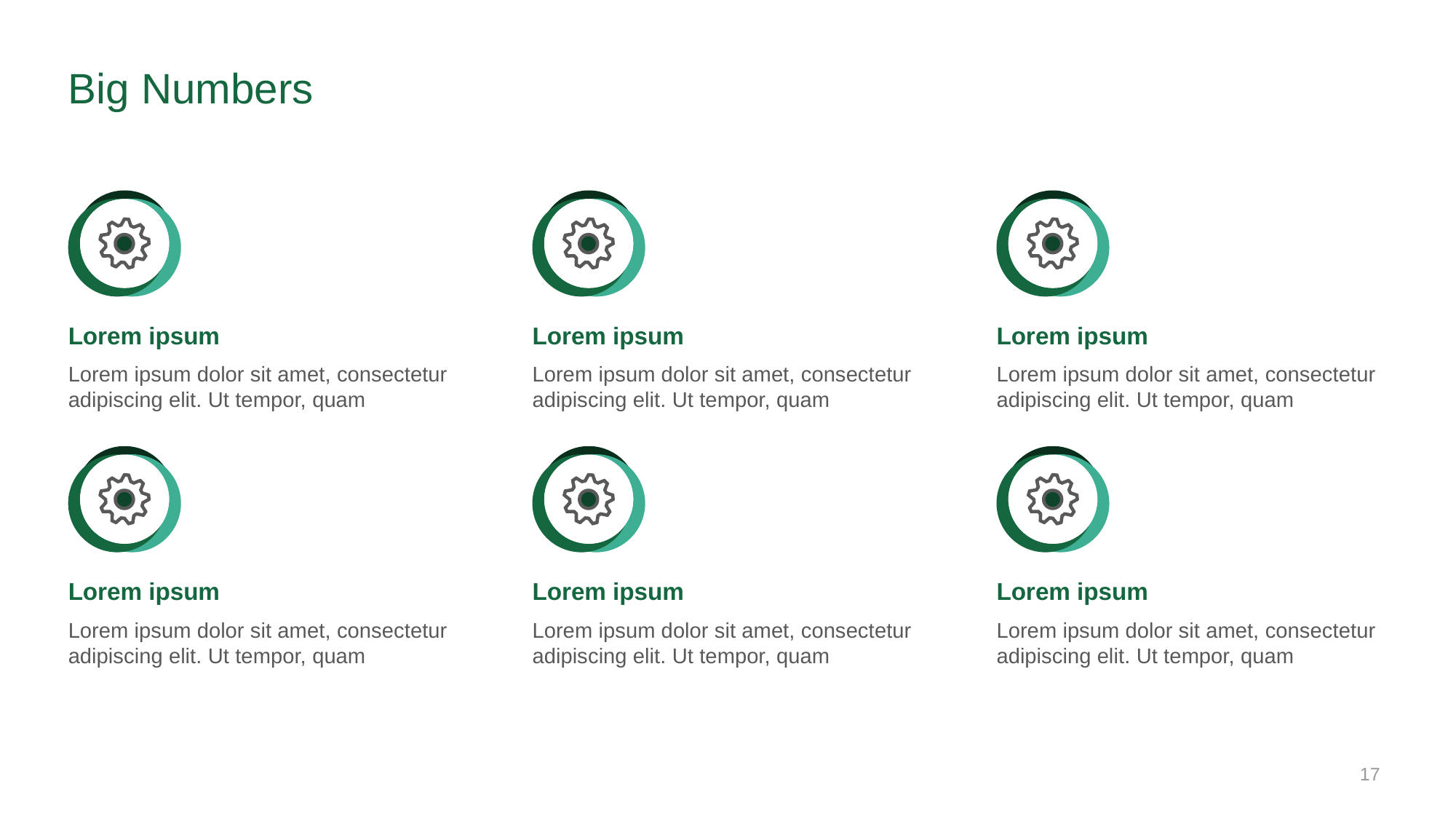

# Big Numbers

Lorem ipsum
Lorem ipsum dolor sit amet, consectetur adipiscing elit. Ut tempor, quam
Lorem ipsum
Lorem ipsum dolor sit amet, consectetur adipiscing elit. Ut tempor, quam
Lorem ipsum
Lorem ipsum dolor sit amet, consectetur adipiscing elit. Ut tempor, quam

Lorem ipsum
Lorem ipsum dolor sit amet, consectetur adipiscing elit. Ut tempor, quam
Lorem ipsum
Lorem ipsum dolor sit amet, consectetur adipiscing elit. Ut tempor, quam
Lorem ipsum
Lorem ipsum dolor sit amet, consectetur adipiscing elit. Ut tempor, quam
17